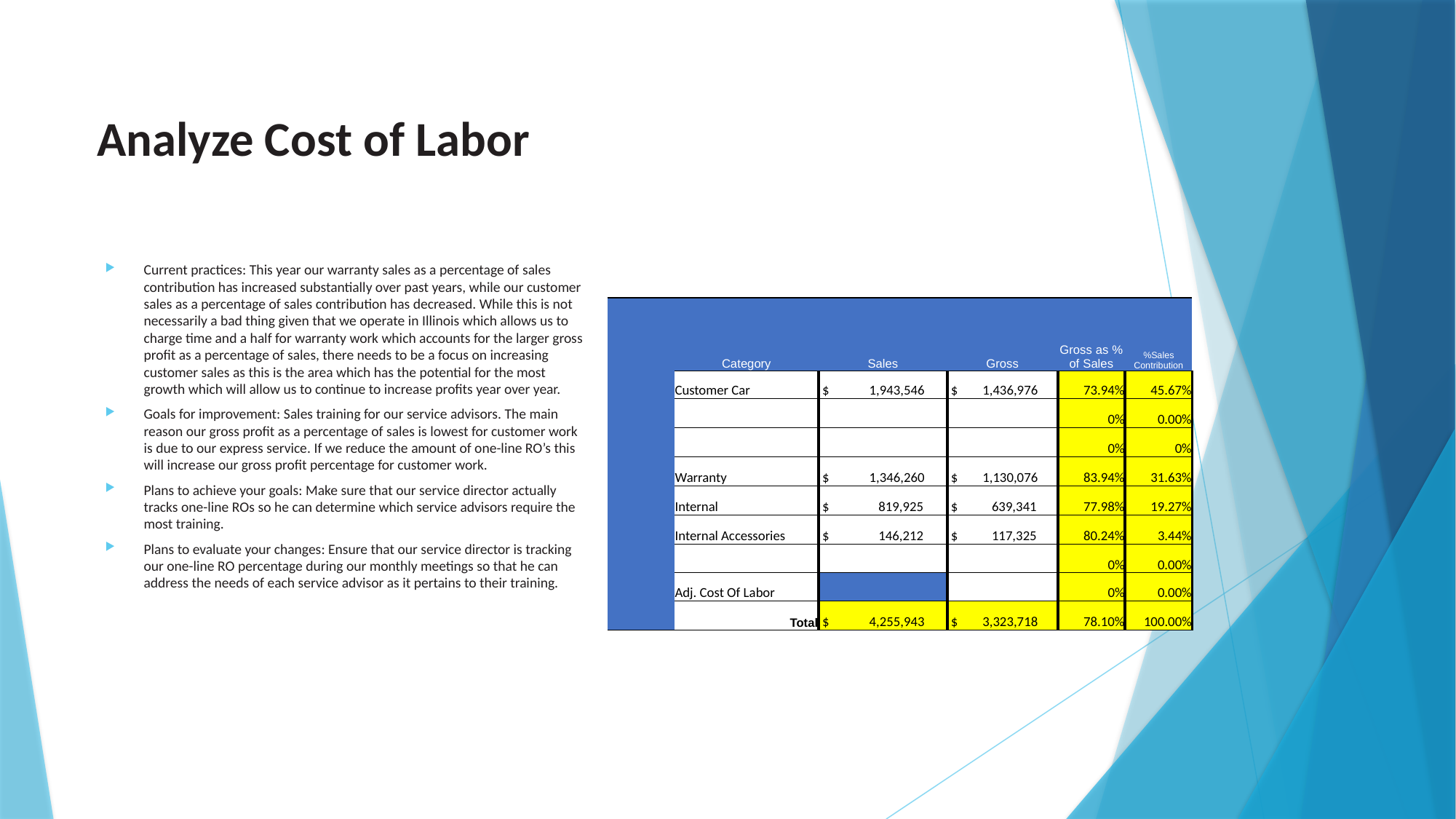

# Analyze Cost of Labor

Current practices: This year our warranty sales as a percentage of sales contribution has increased substantially over past years, while our customer sales as a percentage of sales contribution has decreased. While this is not necessarily a bad thing given that we operate in Illinois which allows us to charge time and a half for warranty work which accounts for the larger gross profit as a percentage of sales, there needs to be a focus on increasing customer sales as this is the area which has the potential for the most growth which will allow us to continue to increase profits year over year.
Goals for improvement: Sales training for our service advisors. The main reason our gross profit as a percentage of sales is lowest for customer work is due to our express service. If we reduce the amount of one-line RO’s this will increase our gross profit percentage for customer work.
Plans to achieve your goals: Make sure that our service director actually tracks one-line ROs so he can determine which service advisors require the most training.
Plans to evaluate your changes: Ensure that our service director is tracking our one-line RO percentage during our monthly meetings so that he can address the needs of each service advisor as it pertains to their training.

|  | Category | Sales | Gross | Gross as % of Sales | %Sales Contribution |
| --- | --- | --- | --- | --- | --- |
|  | Customer Car | $ 1,943,546 | $ 1,436,976 | 73.94% | 45.67% |
|  |  |  |  | 0% | 0.00% |
|  |  |  |  | 0% | 0% |
|  | Warranty | $ 1,346,260 | $ 1,130,076 | 83.94% | 31.63% |
|  | Internal | $ 819,925 | $ 639,341 | 77.98% | 19.27% |
|  | Internal Accessories | $ 146,212 | $ 117,325 | 80.24% | 3.44% |
|  |  |  |  | 0% | 0.00% |
|  | Adj. Cost Of Labor |  |  | 0% | 0.00% |
|  | Total | $ 4,255,943 | $ 3,323,718 | 78.10% | 100.00% |